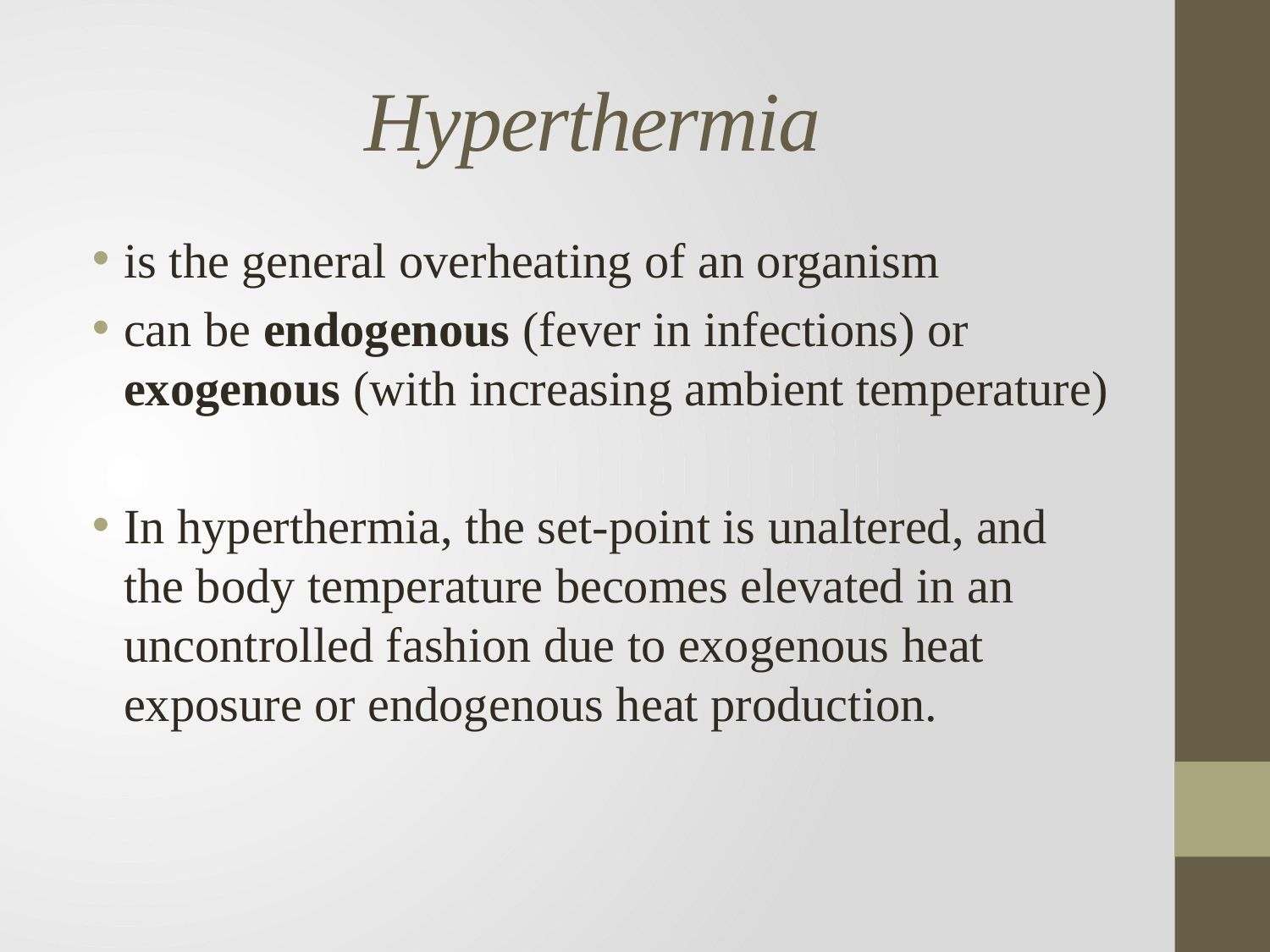

# Hyperthermia
is the general overheating of an organism
can be endogenous (fever in infections) or exogenous (with increasing ambient temperature)

In hyperthermia, the set-point is unaltered, and the body temperature becomes elevated in an uncontrolled fashion due to exogenous heat exposure or endogenous heat production.